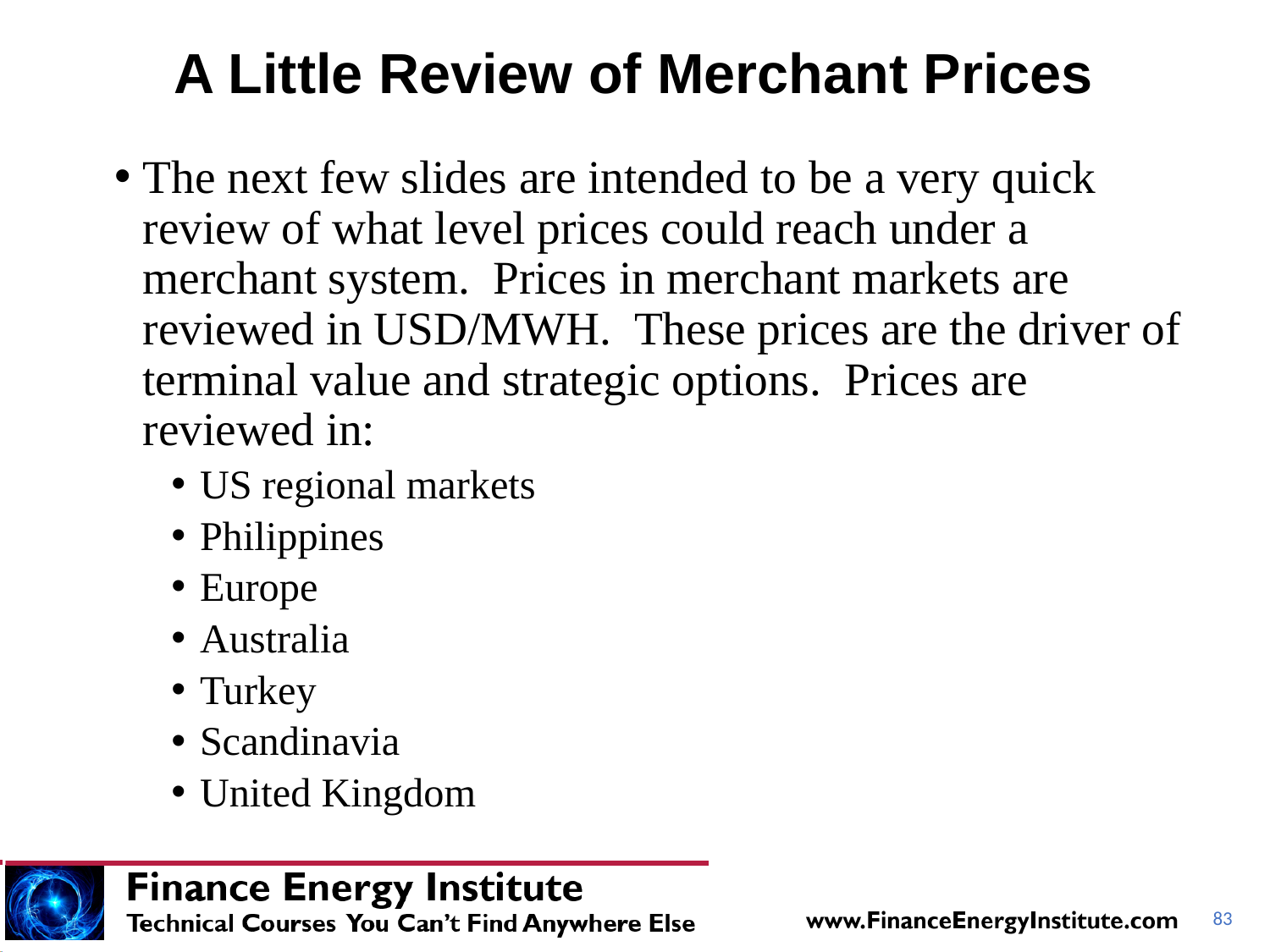

# A Little Review of Merchant Prices
The next few slides are intended to be a very quick review of what level prices could reach under a merchant system.  Prices in merchant markets are reviewed in USD/MWH.  These prices are the driver of terminal value and strategic options.  Prices are reviewed in:
US regional markets
Philippines
Europe
Australia
Turkey
Scandinavia
United Kingdom
83